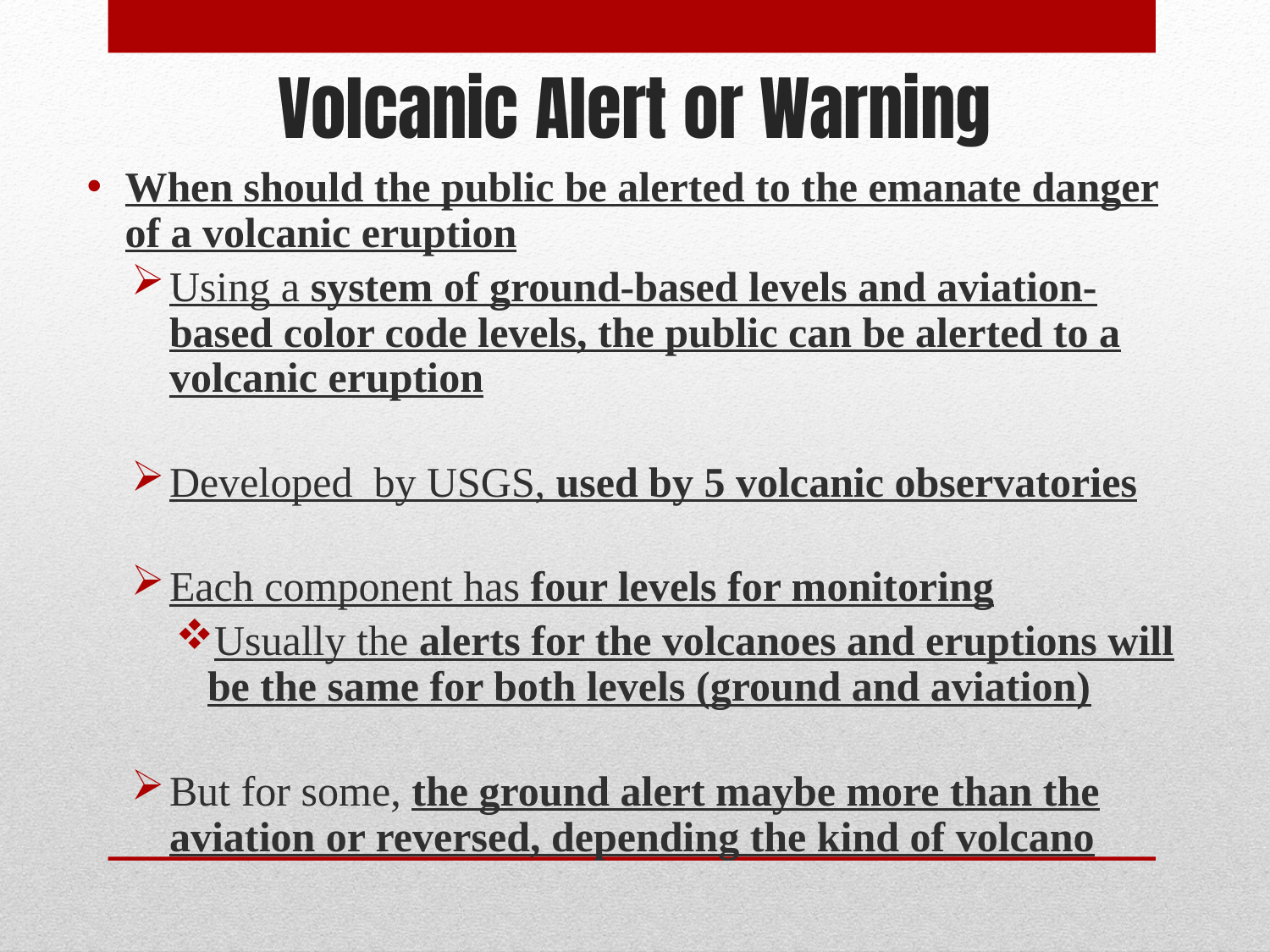

# Volcanic Alert or Warning
When should the public be alerted to the emanate danger of a volcanic eruption
Using a system of ground-based levels and aviation-based color code levels, the public can be alerted to a volcanic eruption

Developed  by USGS, used by 5 volcanic observatories

Each component has four levels for monitoring
Usually the alerts for the volcanoes and eruptions will be the same for both levels (ground and aviation)

But for some, the ground alert maybe more than the aviation or reversed, depending the kind of volcano